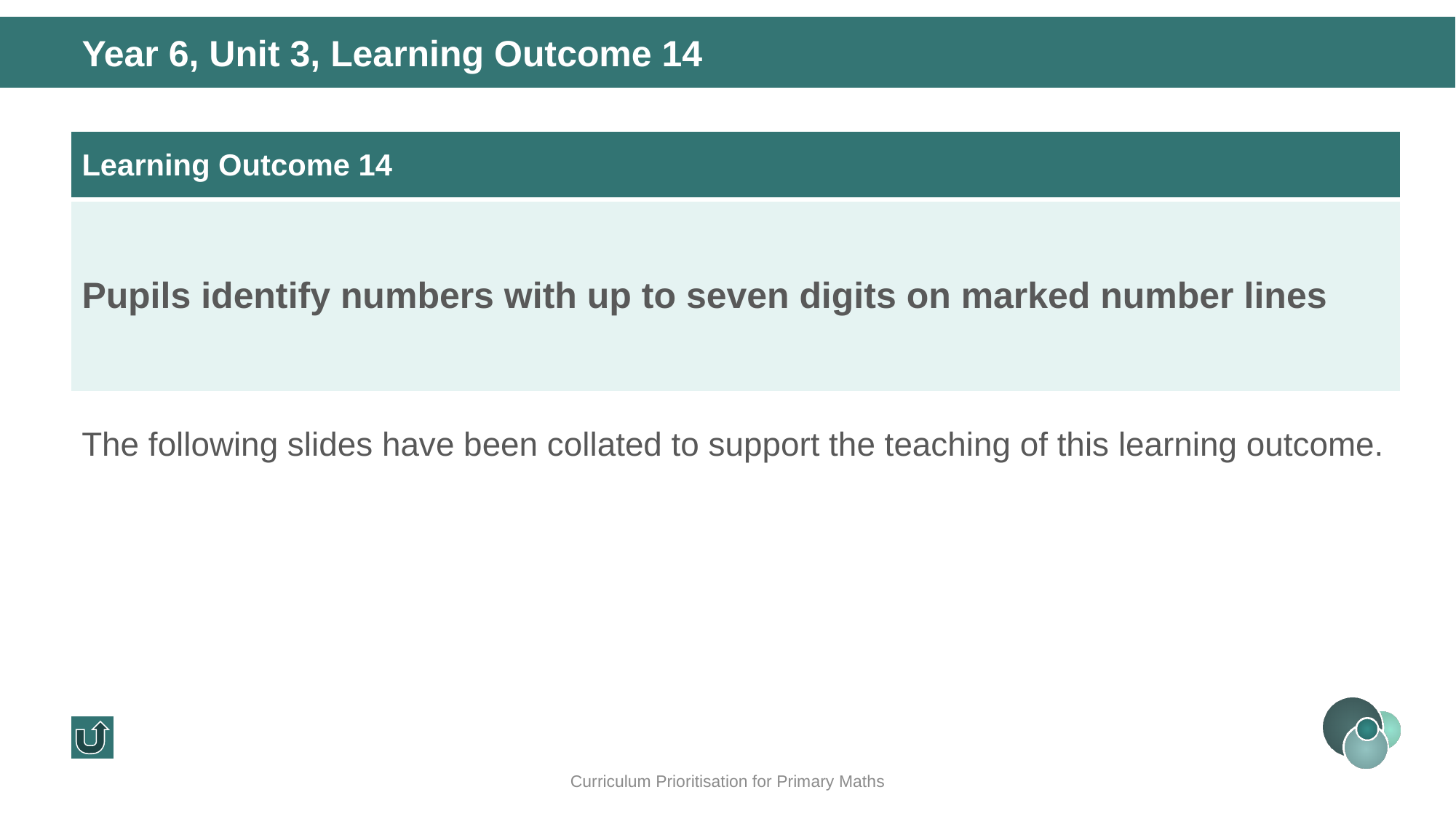

Year 6, Unit 3, Learning Outcome 14
| Learning Outcome 14 |
| --- |
| Pupils identify numbers with up to seven digits on marked number lines |
The following slides have been collated to support the teaching of this learning outcome.

Curriculum Prioritisation for Primary Maths